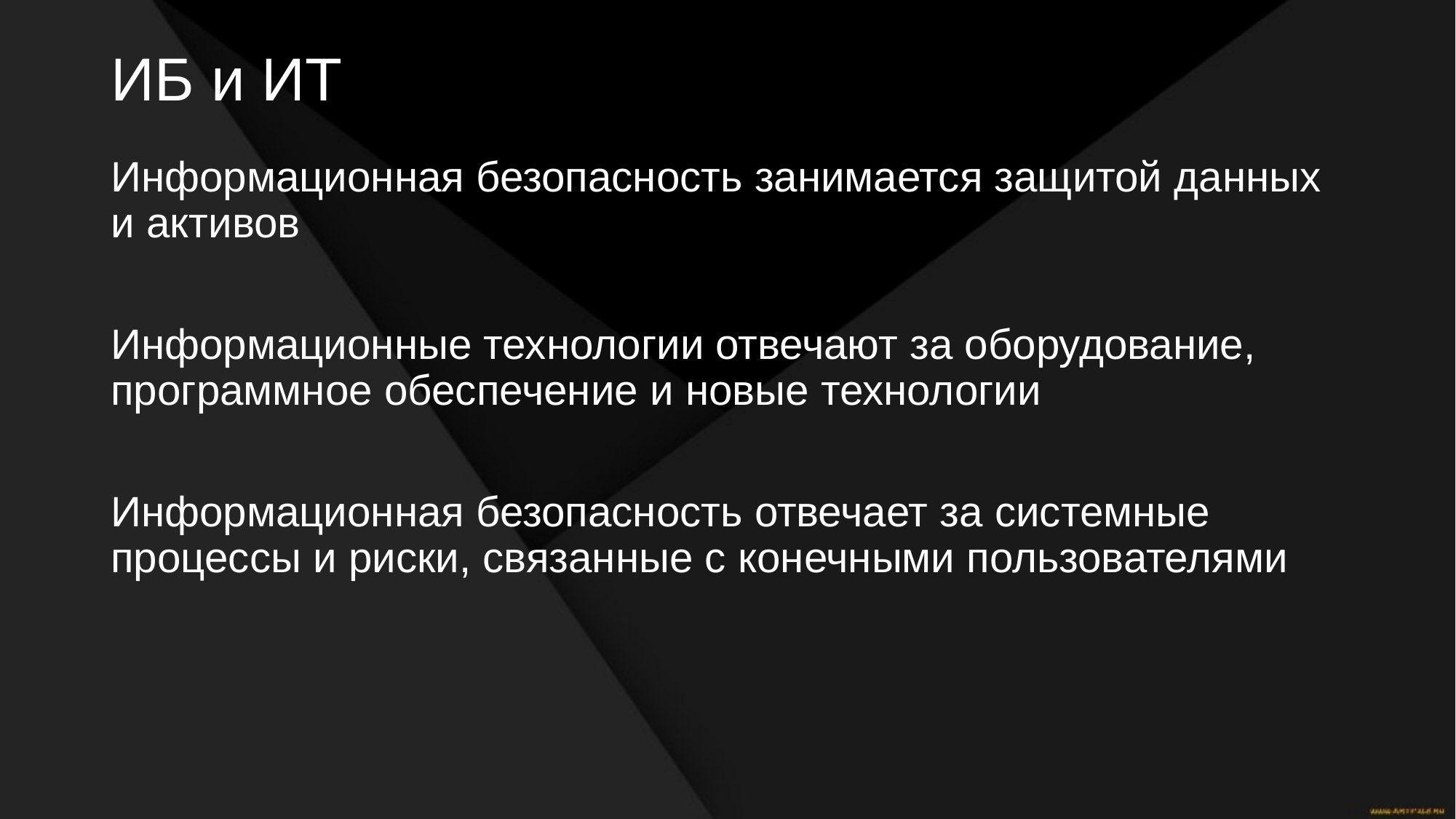

# ИБ и ИТ
Информационная безопасность занимается защитой данных и активов

Информационные технологии отвечают за оборудование, программное обеспечение и новые технологии

Информационная безопасность отвечает за системные процессы и риски, связанные с конечными пользователями